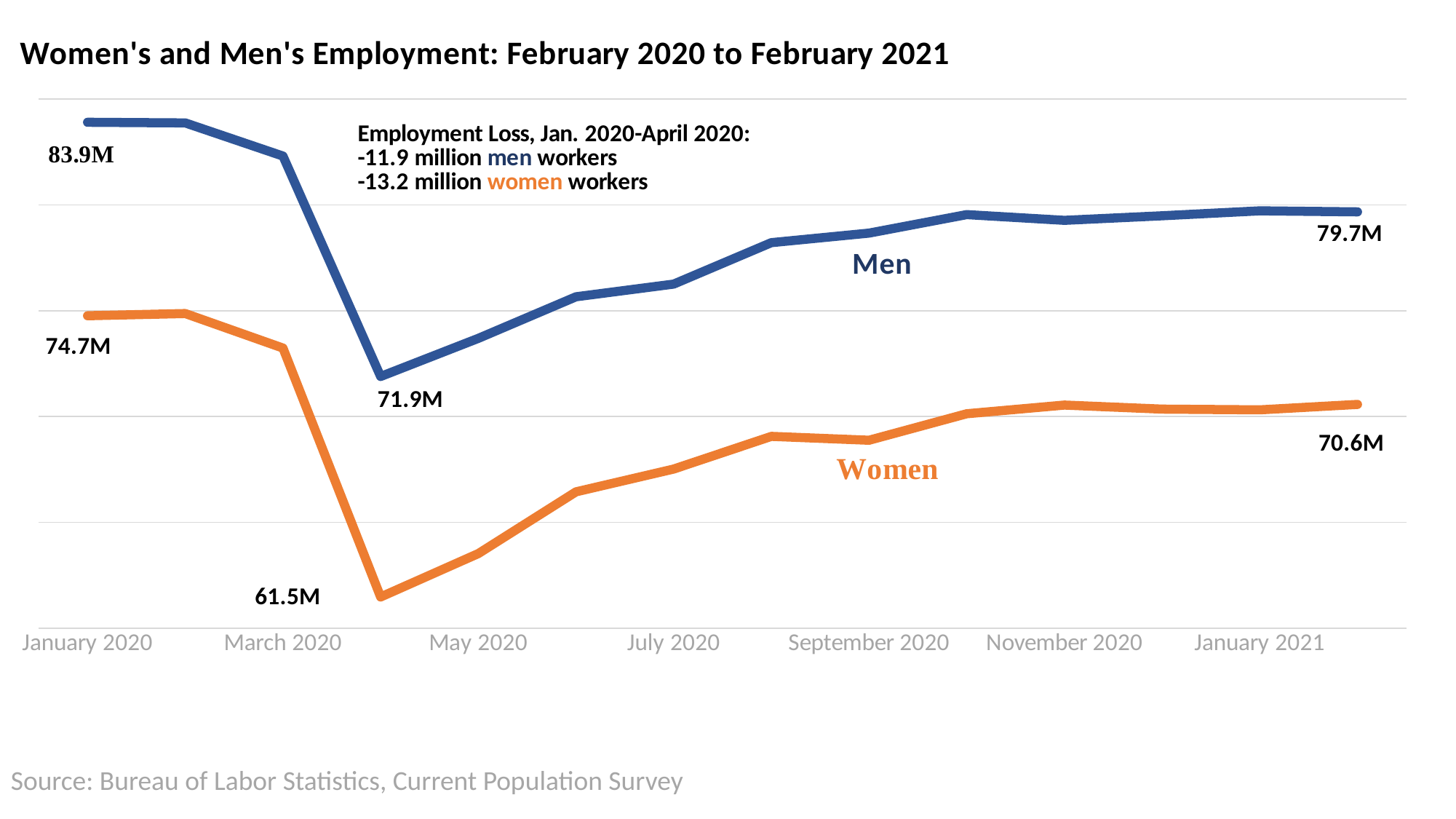

### Chart: Women's and Men's Employment: February 2020 to February 2021

| Category |  |  |
|---|---|---|
| January 2020 | 74762.0 | 83897.0 |
|  | 74865.0 | 83867.0 |
| March 2020 | 73234.0 | 82302.0 |
|  | 61478.0 | 71892.0 |
| May 2020 | 63530.0 | 73694.0 |
|  | 66444.0 | 75656.0 |
| July 2020 | 67520.0 | 76256.0 |
|  | 69063.0 | 78213.0 |
| September 2020 | 68880.0 | 78663.0 |
|  | 70131.0 | 79537.0 |
| November 2020 | 70542.0 | 79267.0 |
|  | 70350.0 | 79481.0 |
| January 2021 | 70316.0 | 79714.0 |
Source: Bureau of Labor Statistics, Current Population Survey